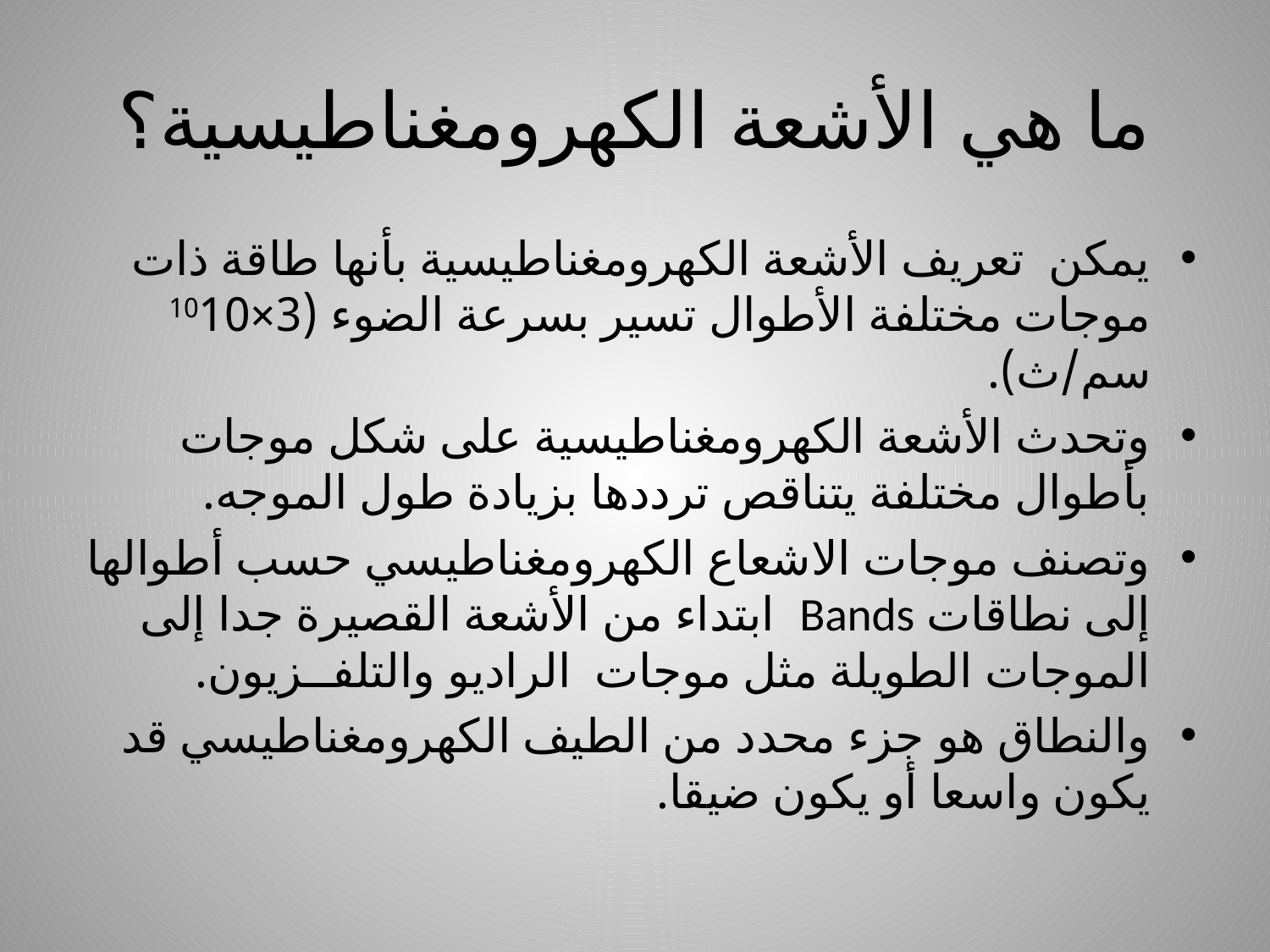

# ما هي الأشعة الكهرومغناطيسية؟
يمكن  تعريف الأشعة الكهرومغناطيسية بأنها طاقة ذات موجات مختلفة الأطوال تسير بسرعة الضوء (3×1010 سم/ث).
وتحدث الأشعة الكهرومغناطيسية على شكل موجات بأطوال مختلفة يتناقص ترددها بزيادة طول الموجه.
وتصنف موجات الاشعاع الكهرومغناطيسي حسب أطوالها إلى نطاقات Bands  ابتداء من الأشعة القصيرة جدا إلى الموجات الطويلة مثل موجات  الراديو والتلفــزيون.
والنطاق هو جزء محدد من الطيف الكهرومغناطيسي قد يكون واسعا أو يكون ضيقا.